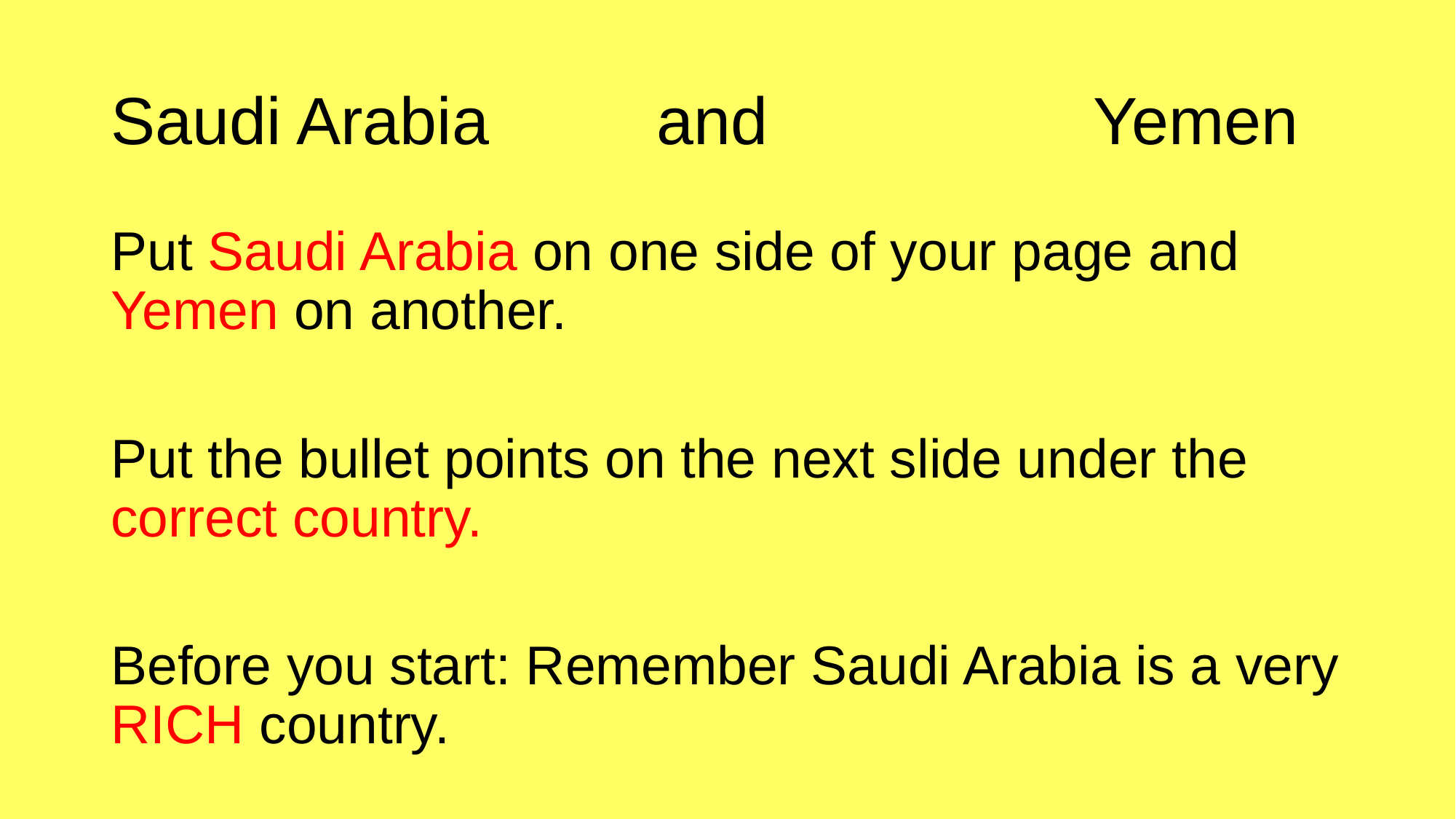

# Saudi Arabia 		and 			Yemen
Put Saudi Arabia on one side of your page and Yemen on another.

Put the bullet points on the next slide under the correct country.

Before you start: Remember Saudi Arabia is a very RICH country.